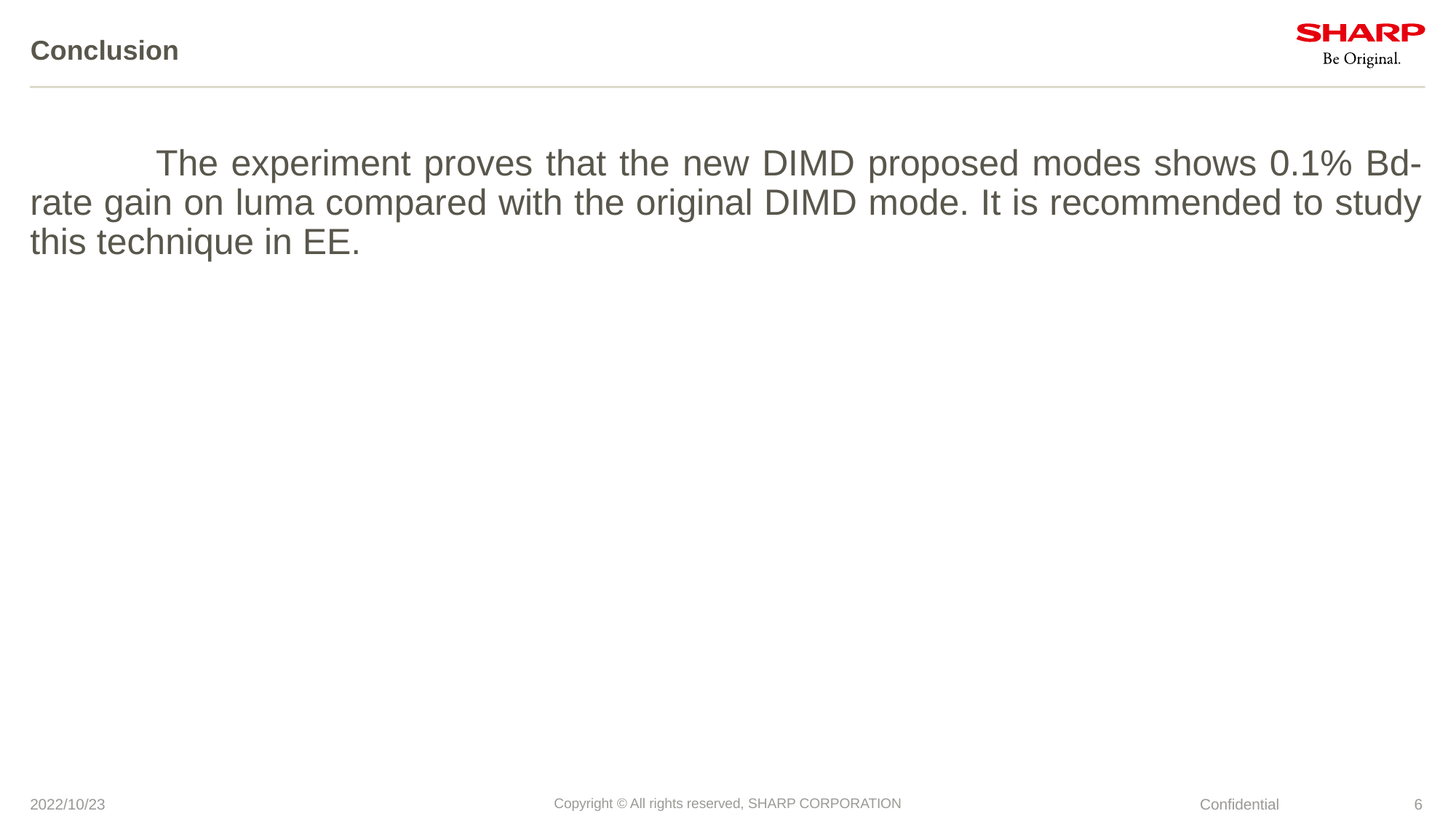

# Conclusion
　　　The experiment proves that the new DIMD proposed modes shows 0.1% Bd-rate gain on luma compared with the original DIMD mode. It is recommended to study this technique in EE.
Confidential
2022/10/23
Copyright © All rights reserved, SHARP CORPORATION
6